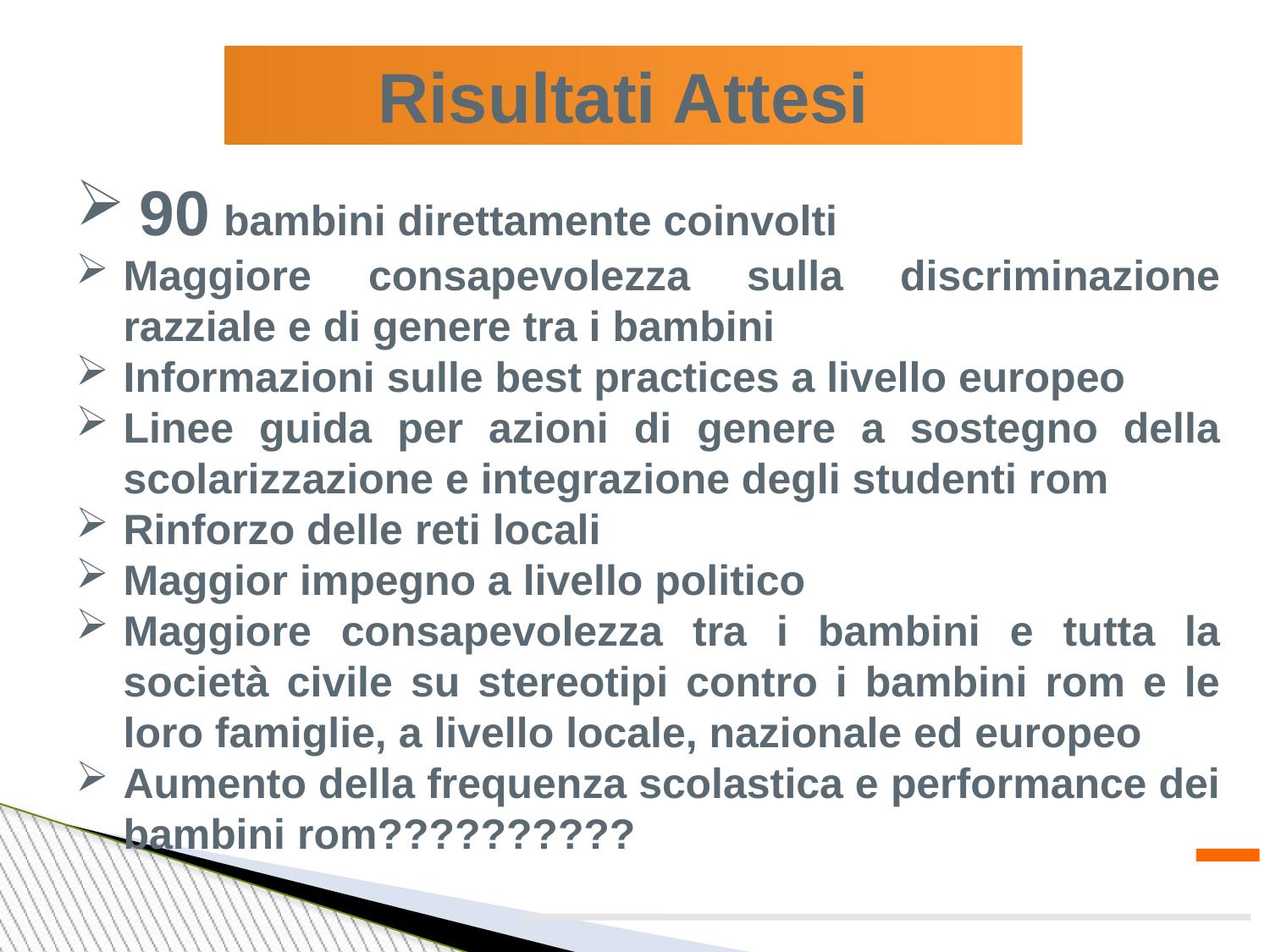

Risultati Attesi
90 bambini direttamente coinvolti
Maggiore consapevolezza sulla discriminazione razziale e di genere tra i bambini
Informazioni sulle best practices a livello europeo
Linee guida per azioni di genere a sostegno della scolarizzazione e integrazione degli studenti rom
Rinforzo delle reti locali
Maggior impegno a livello politico
Maggiore consapevolezza tra i bambini e tutta la società civile su stereotipi contro i bambini rom e le loro famiglie, a livello locale, nazionale ed europeo
Aumento della frequenza scolastica e performance dei bambini rom??????????